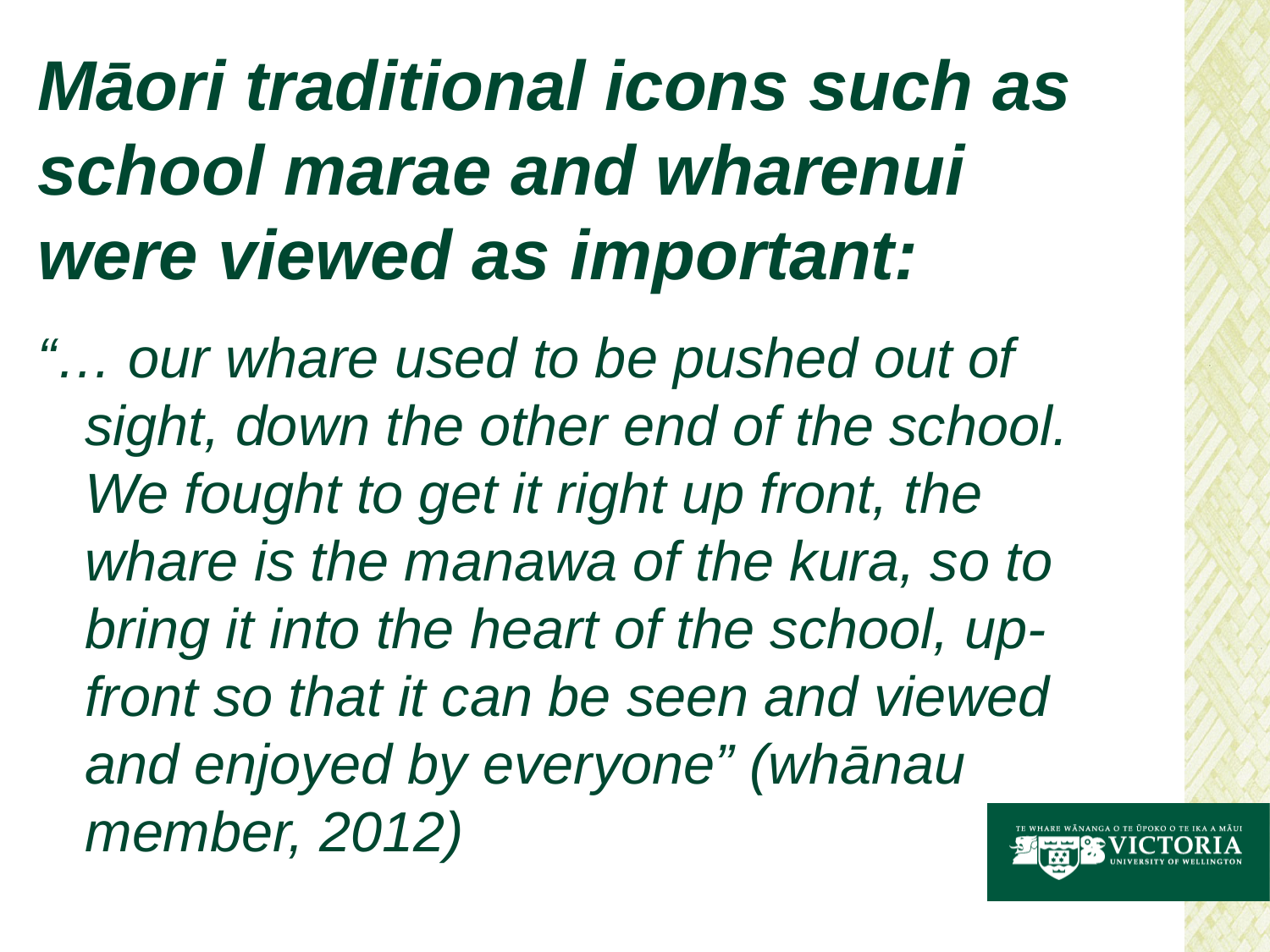

# Māori traditional icons such as school marae and wharenui were viewed as important:

“… our whare used to be pushed out of sight, down the other end of the school. We fought to get it right up front, the whare is the manawa of the kura, so to bring it into the heart of the school, up-front so that it can be seen and viewed and enjoyed by everyone” (whānau member, 2012)